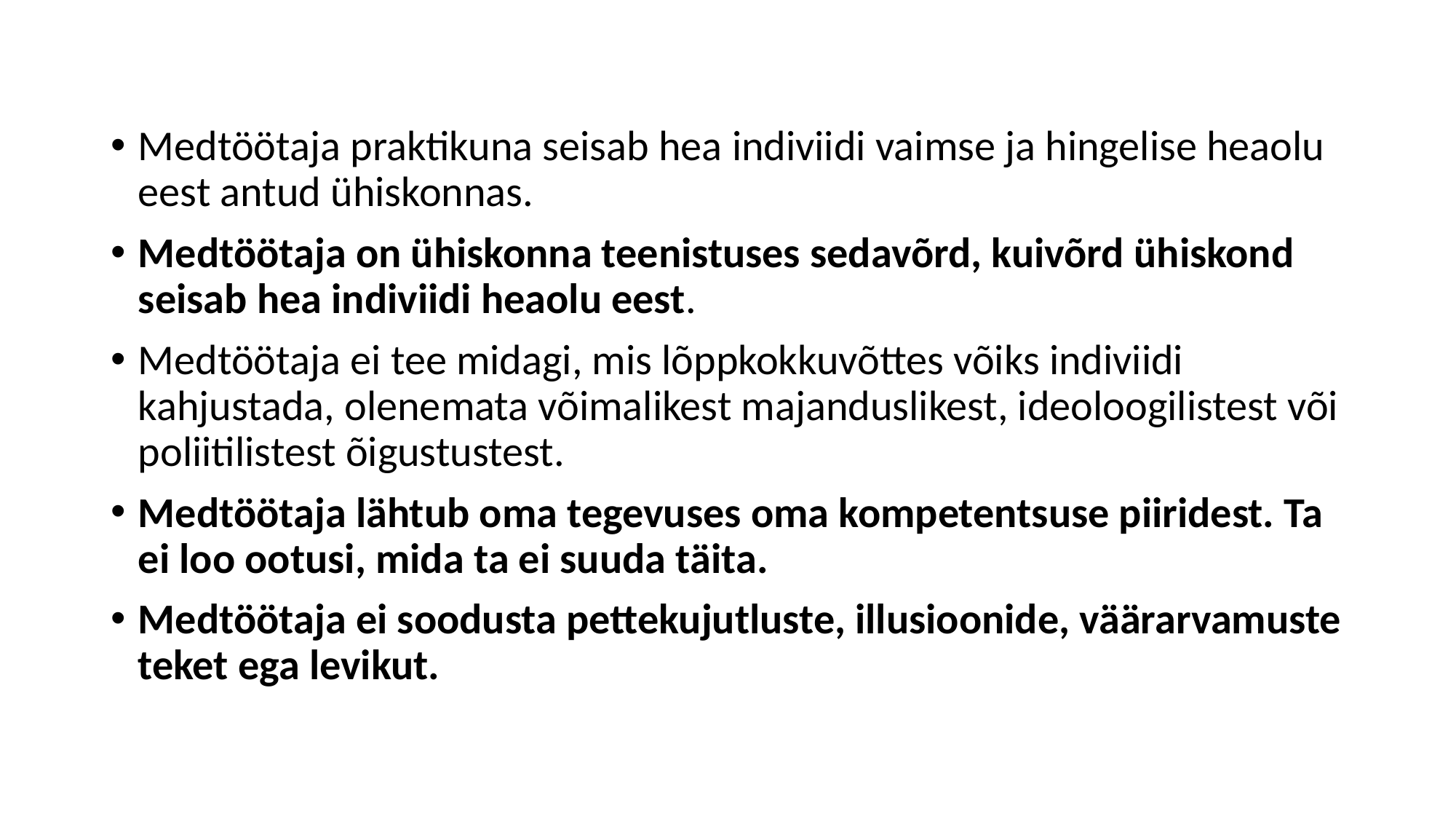

Medtöötaja praktikuna seisab hea indiviidi vaimse ja hingelise heaolu eest antud ühiskonnas.
Medtöötaja on ühiskonna teenistuses sedavõrd, kuivõrd ühiskond seisab hea indiviidi heaolu eest.
Medtöötaja ei tee midagi, mis lõppkokkuvõttes võiks indiviidi kahjustada, olenemata võimalikest majanduslikest, ideoloogilistest või poliitilistest õigustustest.
Medtöötaja lähtub oma tegevuses oma kompetentsuse piiridest. Ta ei loo ootusi, mida ta ei suuda täita.
Medtöötaja ei soodusta pettekujutluste, illusioonide, väärarvamuste teket ega levikut.